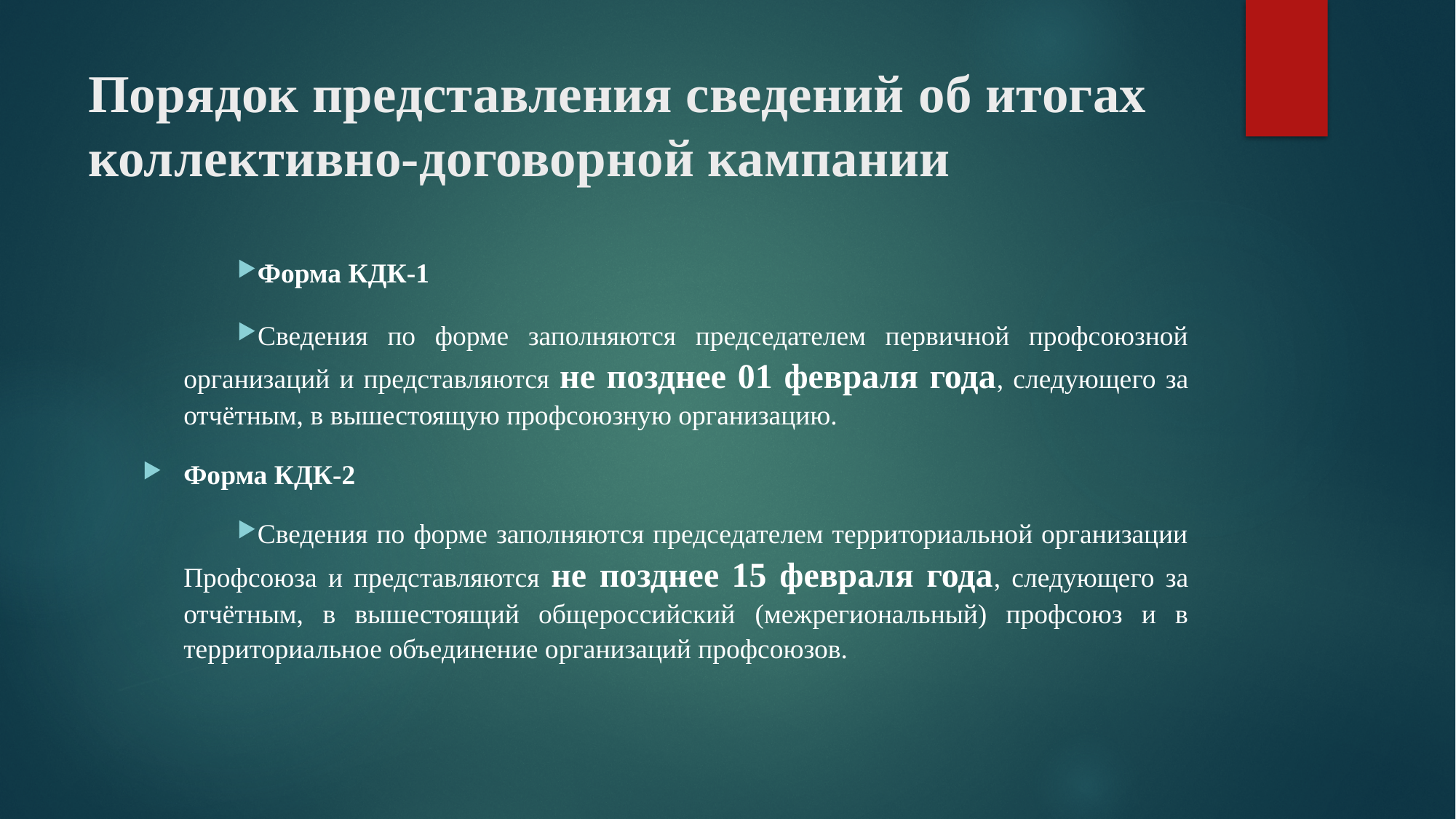

# Порядок представления сведений об итогах коллективно-договорной кампании
Форма КДК-1
Сведения по форме заполняются председателем первичной профсоюзной организаций и представляются не позднее 01 февраля года, следующего за отчётным, в вышестоящую профсоюзную организацию.
Форма КДК-2
Сведения по форме заполняются председателем территориальной организации Профсоюза и представляются не позднее 15 февраля года, следующего за отчётным, в вышестоящий общероссийский (межрегиональный) профсоюз и в территориальное объединение организаций профсоюзов.